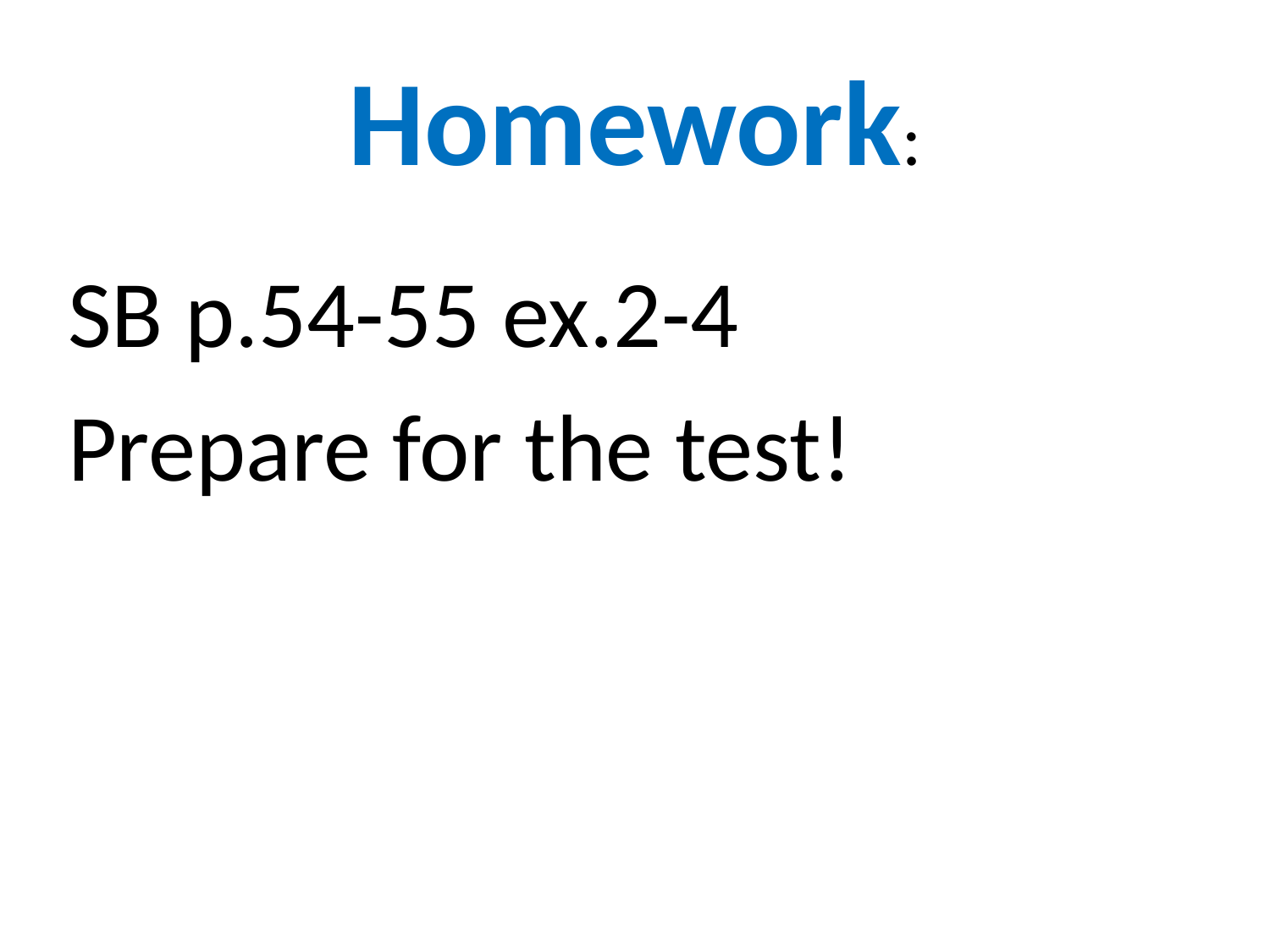

# Homework:
SB p.54-55 ex.2-4
Prepare for the test!